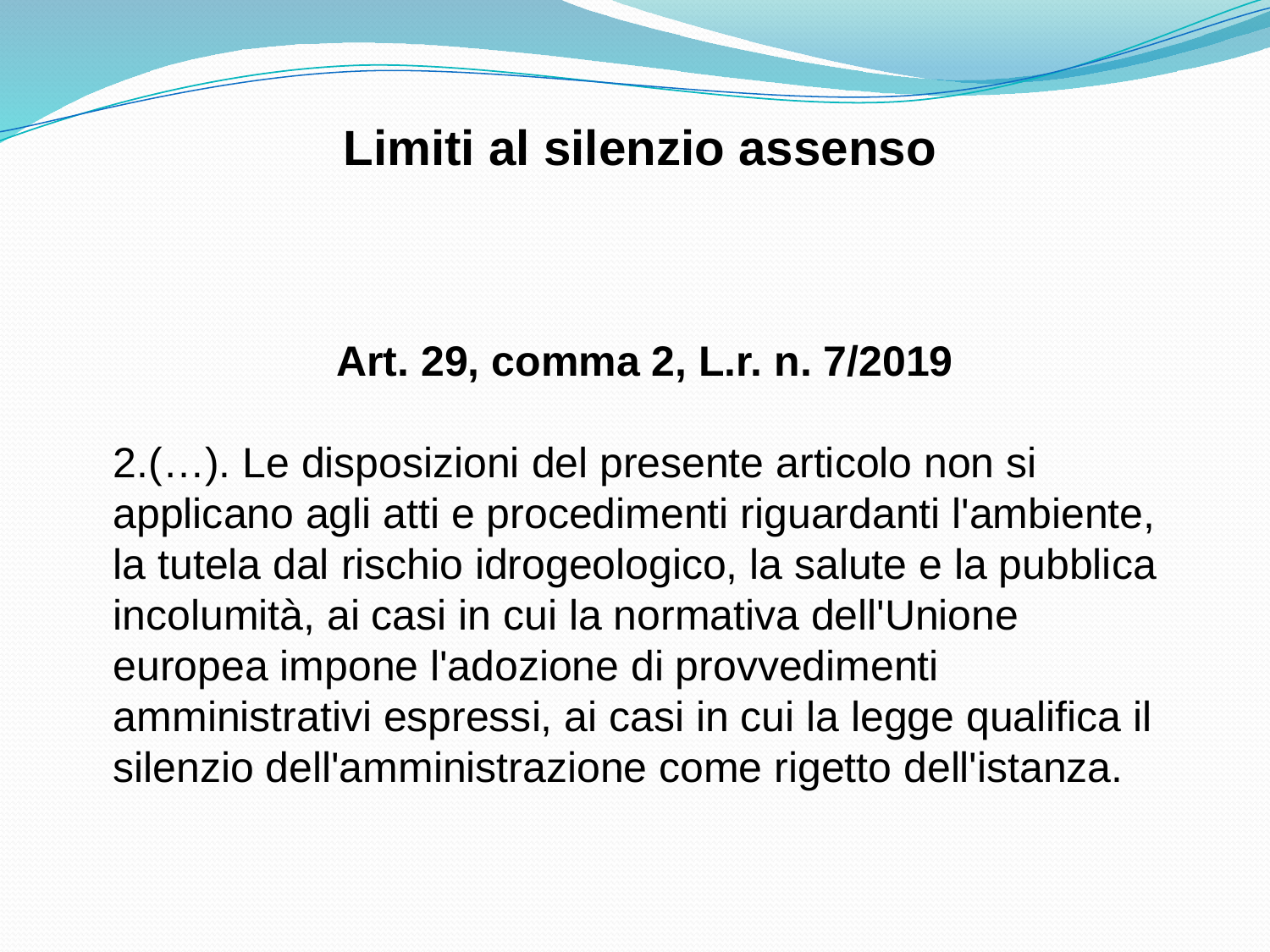

Limiti al silenzio assenso
Art. 29, comma 2, L.r. n. 7/2019

2.(…). Le disposizioni del presente articolo non si applicano agli atti e procedimenti riguardanti l'ambiente, la tutela dal rischio idrogeologico, la salute e la pubblica incolumità, ai casi in cui la normativa dell'Unione europea impone l'adozione di provvedimenti amministrativi espressi, ai casi in cui la legge qualifica il silenzio dell'amministrazione come rigetto dell'istanza.